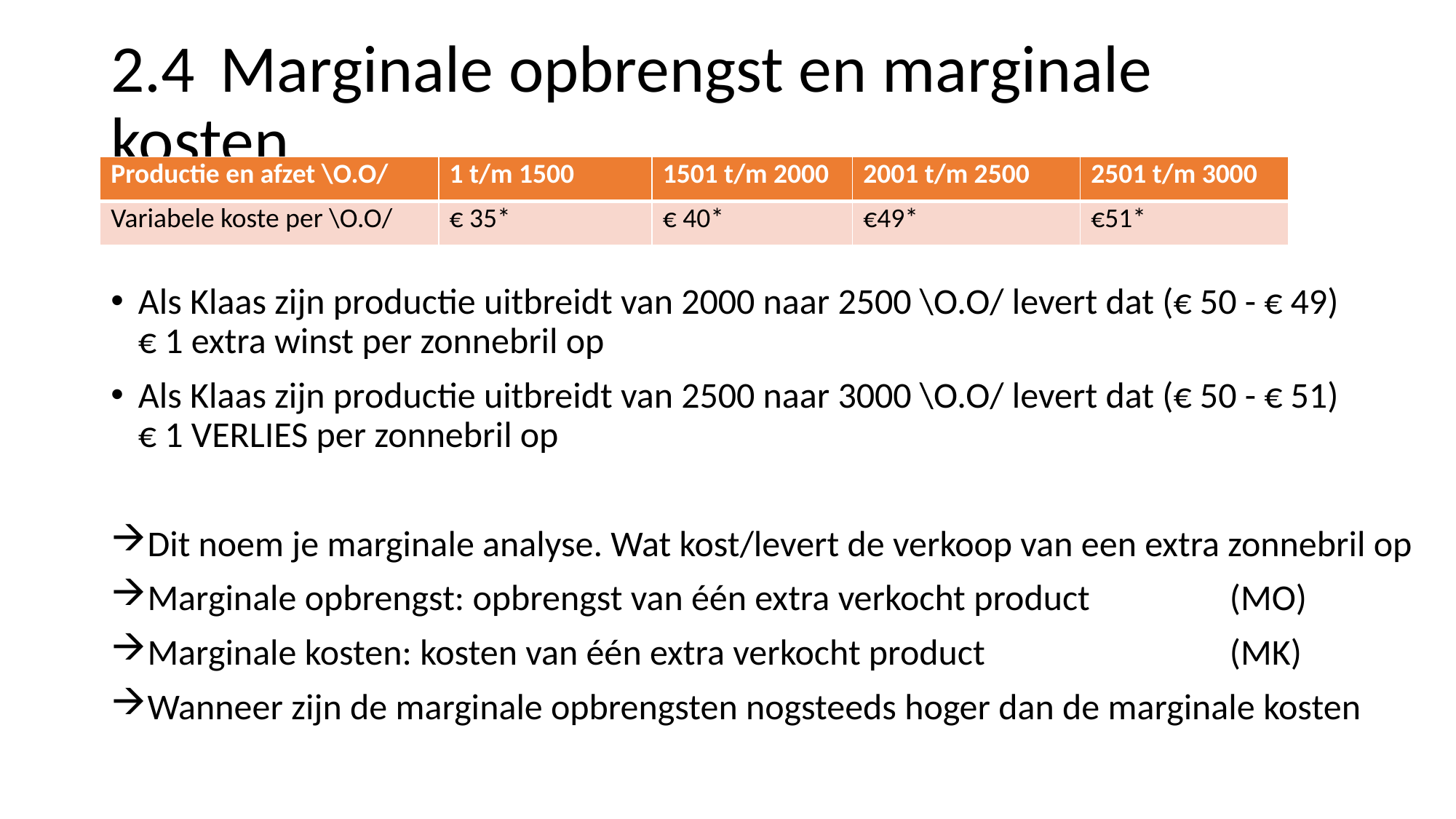

# 2.4 	Marginale opbrengst en marginale kosten

Als Klaas zijn productie uitbreidt van 2000 naar 2500 \O.O/ levert dat (€ 50 - € 49)
€ 1 extra winst per zonnebril op
Als Klaas zijn productie uitbreidt van 2500 naar 3000 \O.O/ levert dat (€ 50 - € 51)
€ 1 VERLIES per zonnebril op

Dit noem je marginale analyse. Wat kost/levert de verkoop van een extra zonnebril op
Marginale opbrengst: opbrengst van één extra verkocht product		(MO)
Marginale kosten: kosten van één extra verkocht product			(MK)
Wanneer zijn de marginale opbrengsten nogsteeds hoger dan de marginale kosten
| Productie en afzet \O.O/ | 1 t/m 1500 | 1501 t/m 2000 | 2001 t/m 2500 | 2501 t/m 3000 |
| --- | --- | --- | --- | --- |
| Variabele koste per \O.O/ | € 35\* | € 40\* | €49\* | €51\* |